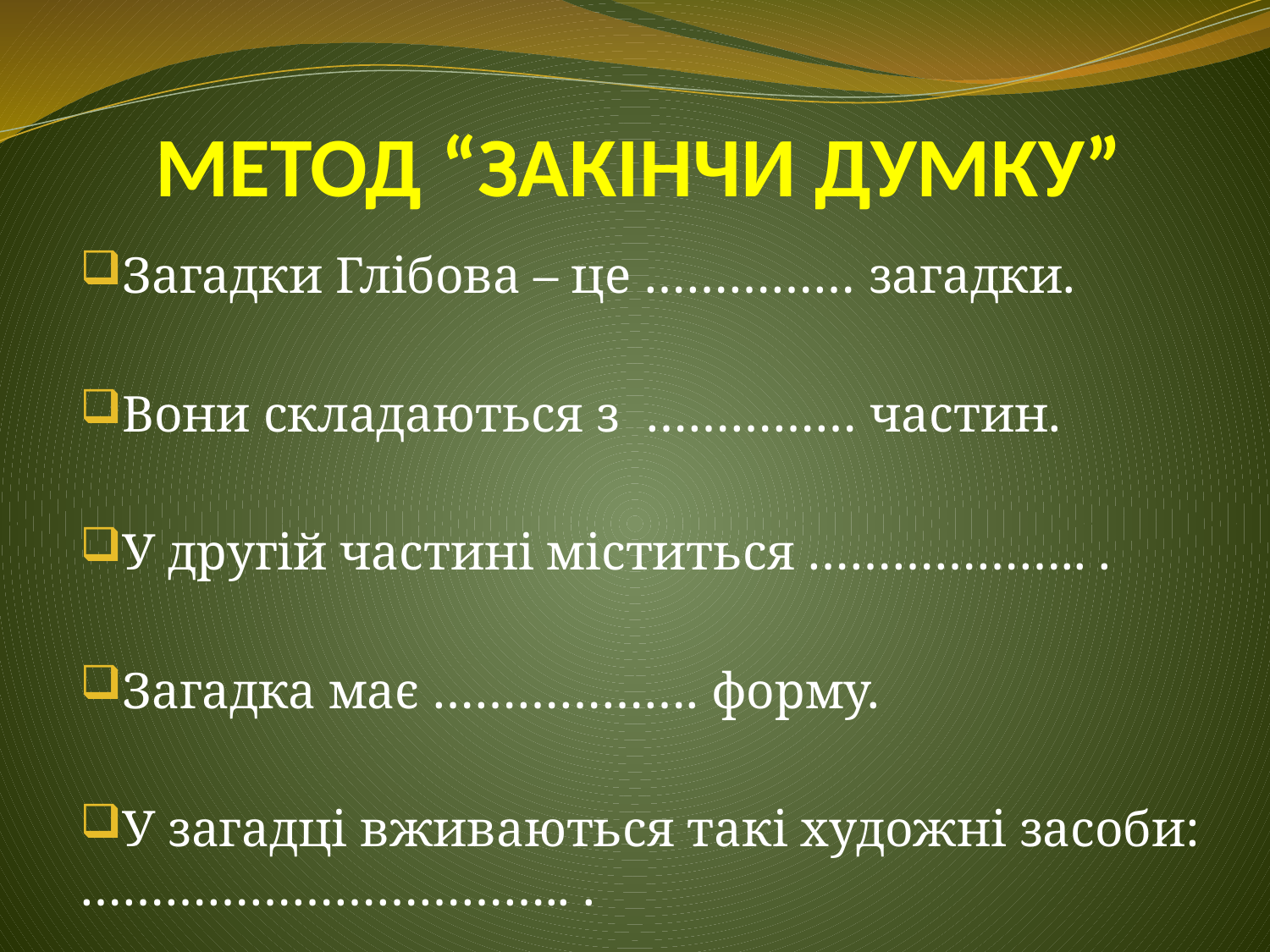

# МЕТОД “ЗАКІНЧИ ДУМКУ”
Загадки Глібова – це …………… загадки.

Вони складаються з  …………… частин.

У другій частині міститься ……………….. .

Загадка має ………………. форму.

У загадці вживаються такі художні засоби: …………………………….. .